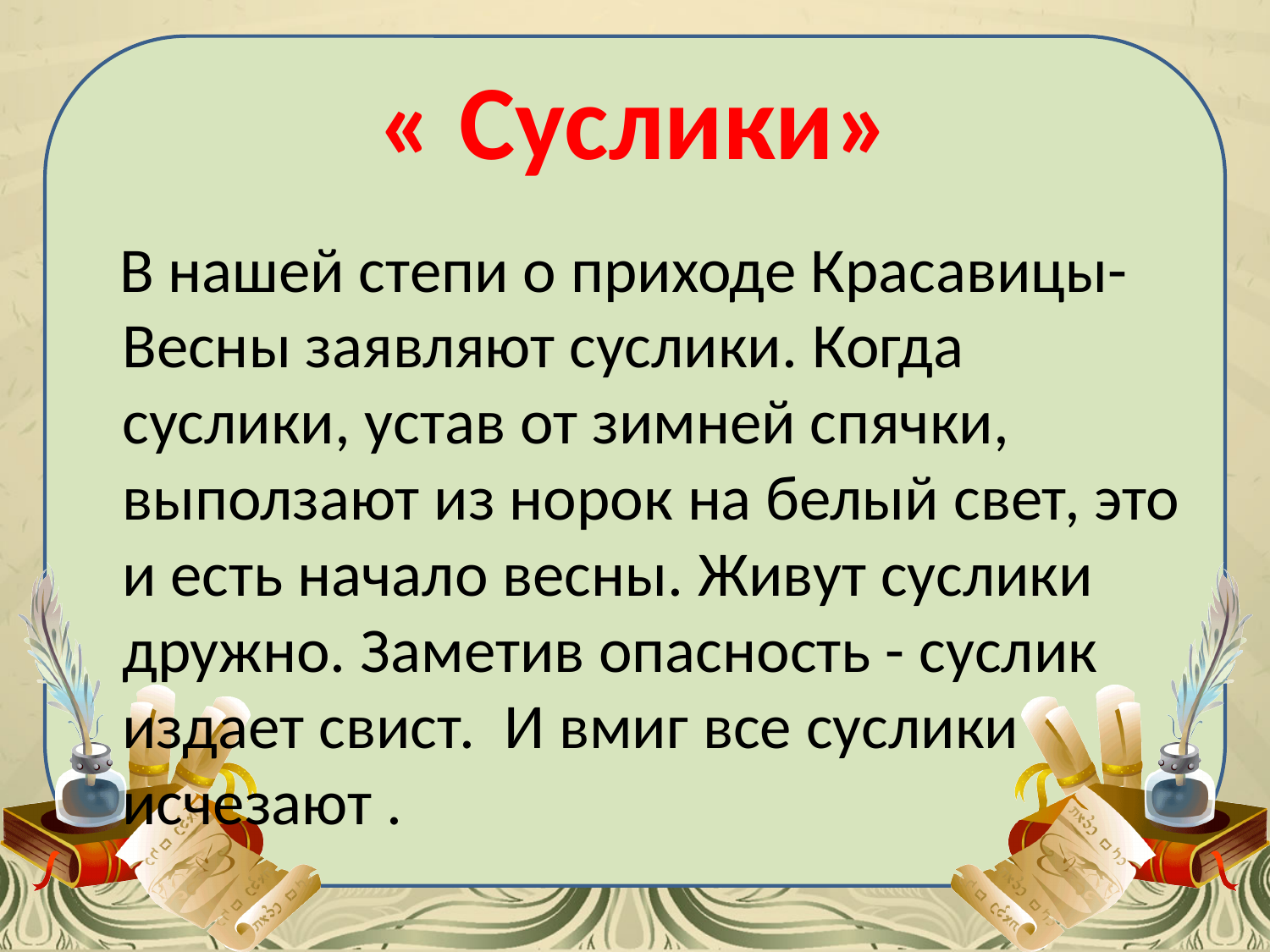

# « Суслики»
   В нашей степи о приходе Красавицы-Весны заявляют суслики. Когда суслики, устав от зимней спячки, выползают из норок на белый свет, это и есть начало весны. Живут суслики дружно. Заметив опасность - суслик издает свист.  И вмиг все суслики исчезают .